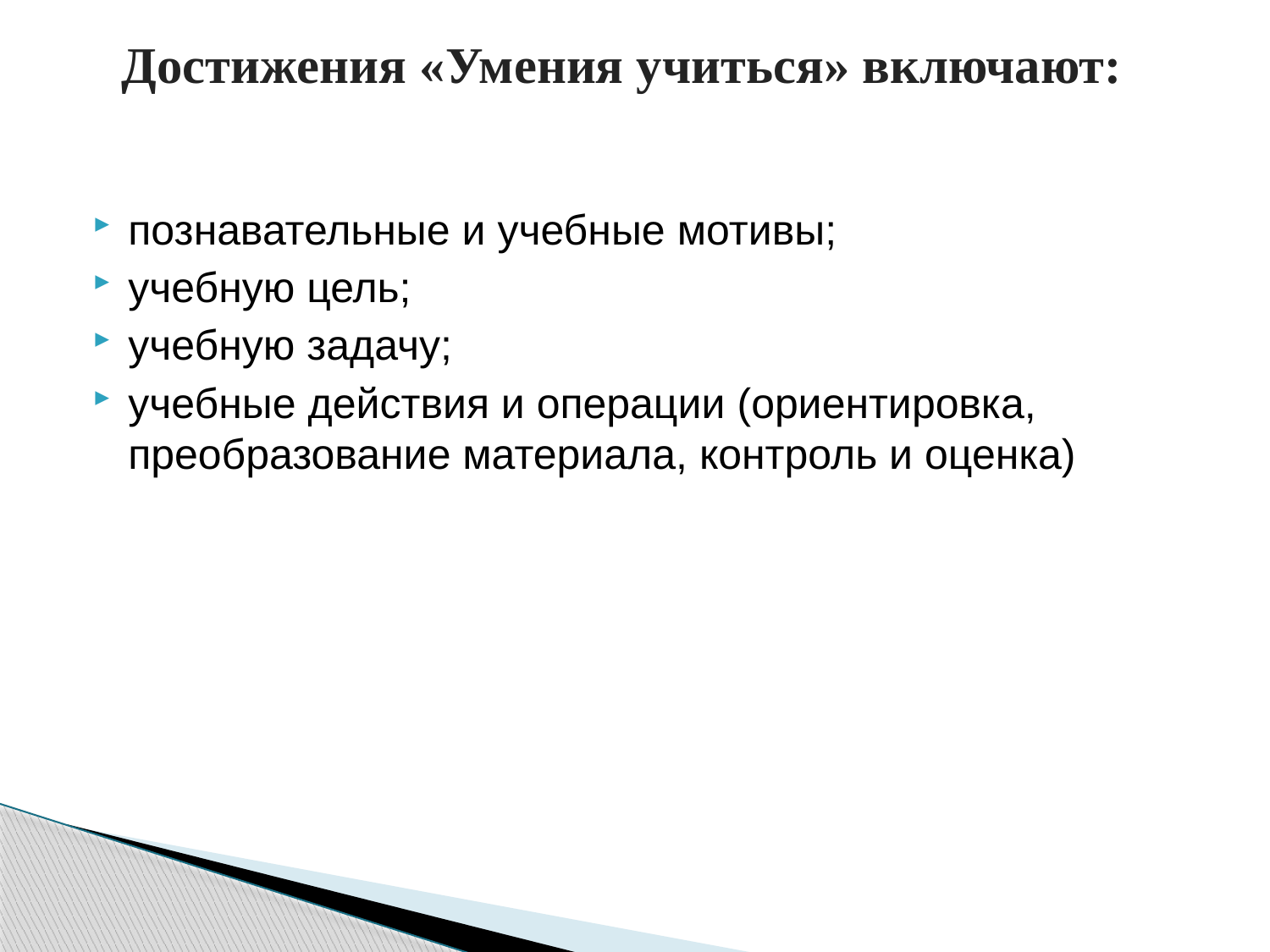

# Достижения «Умения учиться» включают:
познавательные и учебные мотивы;
учебную цель;
учебную задачу;
учебные действия и операции (ориентировка, преобразование материала, контроль и оценка)